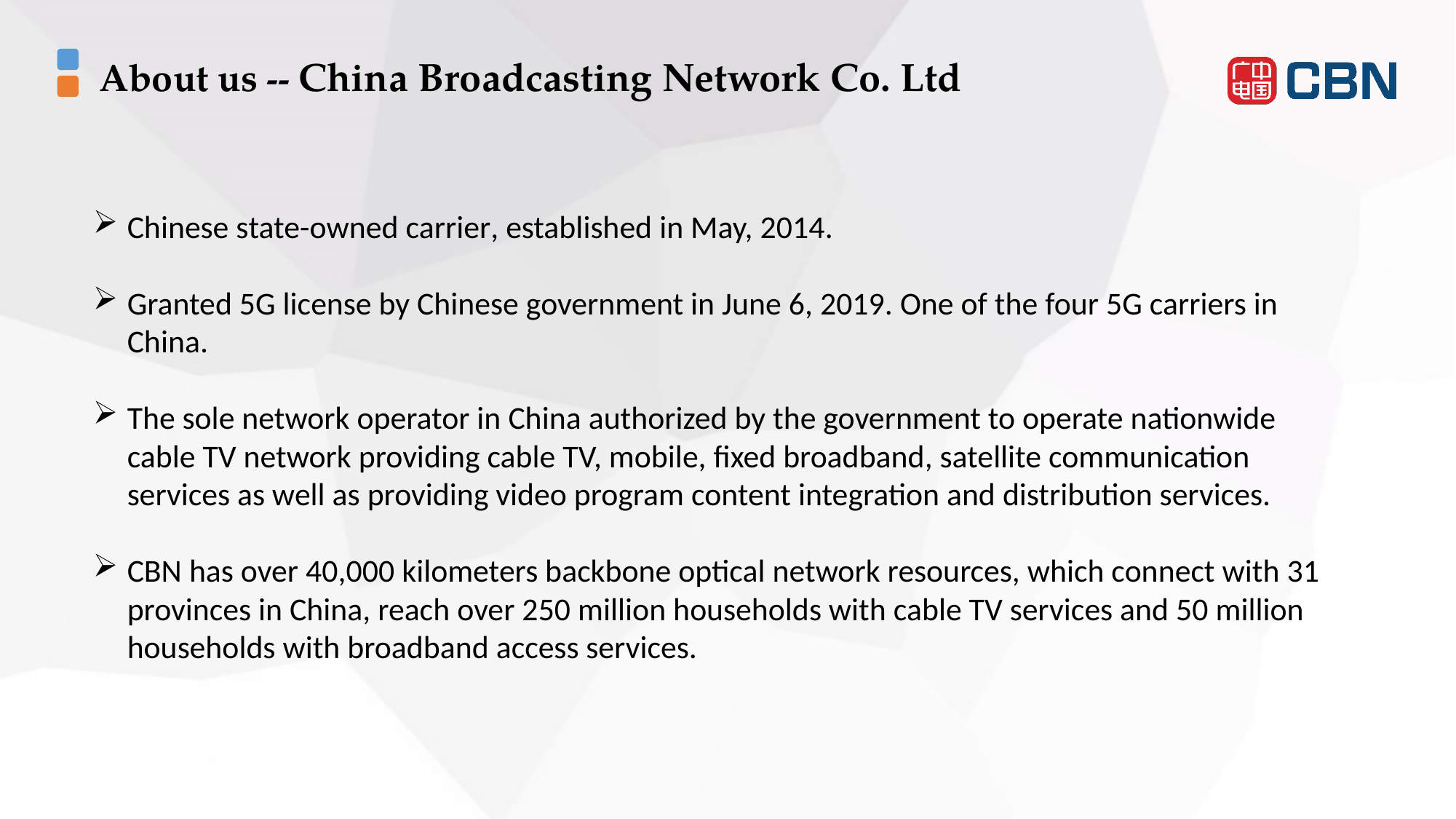

About us -- China Broadcasting Network Co. Ltd
Chinese state-owned carrier, established in May, 2014.

Granted 5G license by Chinese government in June 6, 2019. One of the four 5G carriers in China.

The sole network operator in China authorized by the government to operate nationwide cable TV network providing cable TV, mobile, fixed broadband, satellite communication services as well as providing video program content integration and distribution services.

CBN has over 40,000 kilometers backbone optical network resources, which connect with 31 provinces in China, reach over 250 million households with cable TV services and 50 million households with broadband access services.